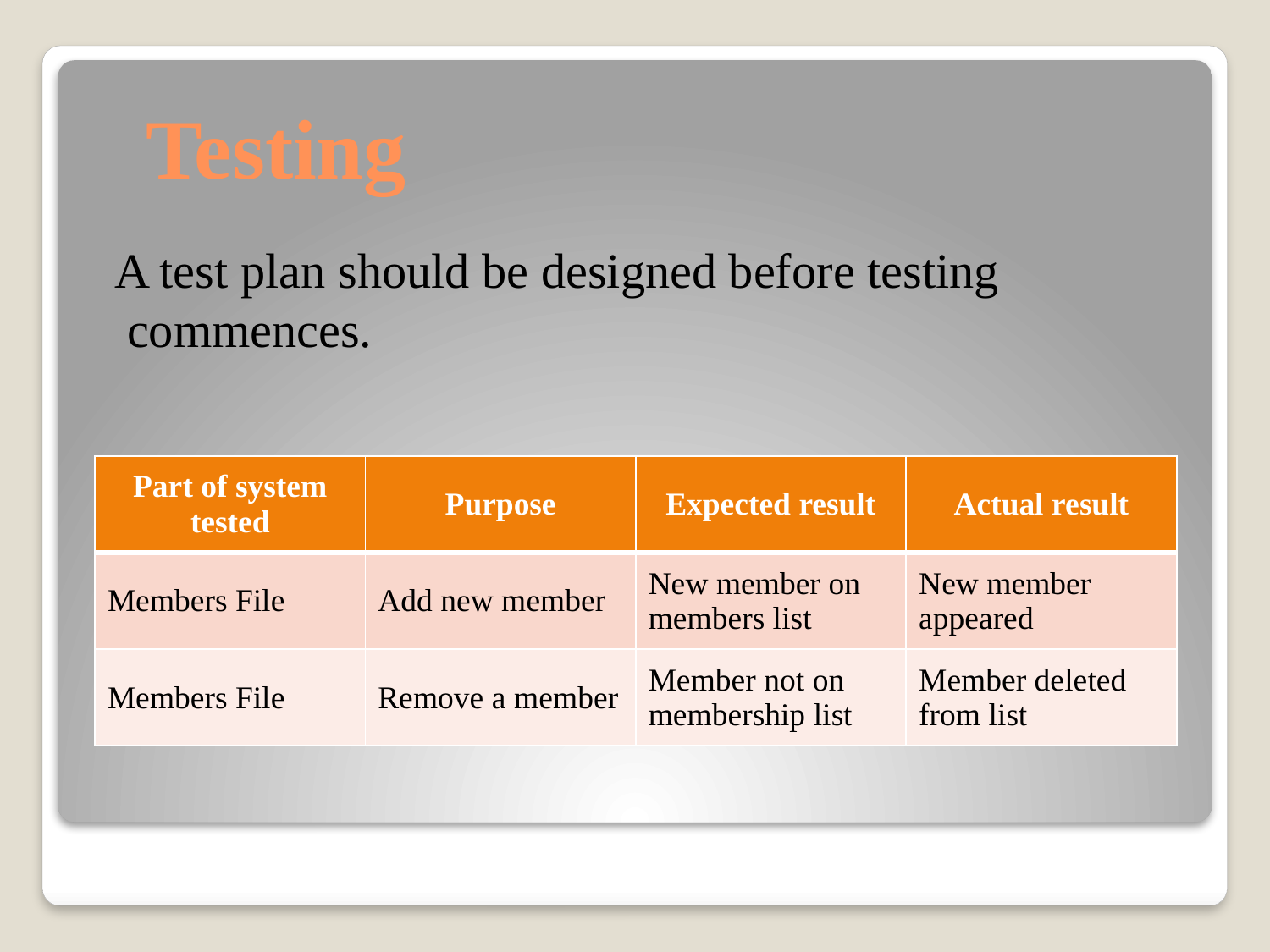

# Testing
  A test plan should be designed before testing commences.

| Part of system tested | Purpose | Expected result | Actual result |
| --- | --- | --- | --- |
| Members File | Add new member | New member on members list | New member appeared |
| Members File | Remove a member | Member not on membership list | Member deleted from list |